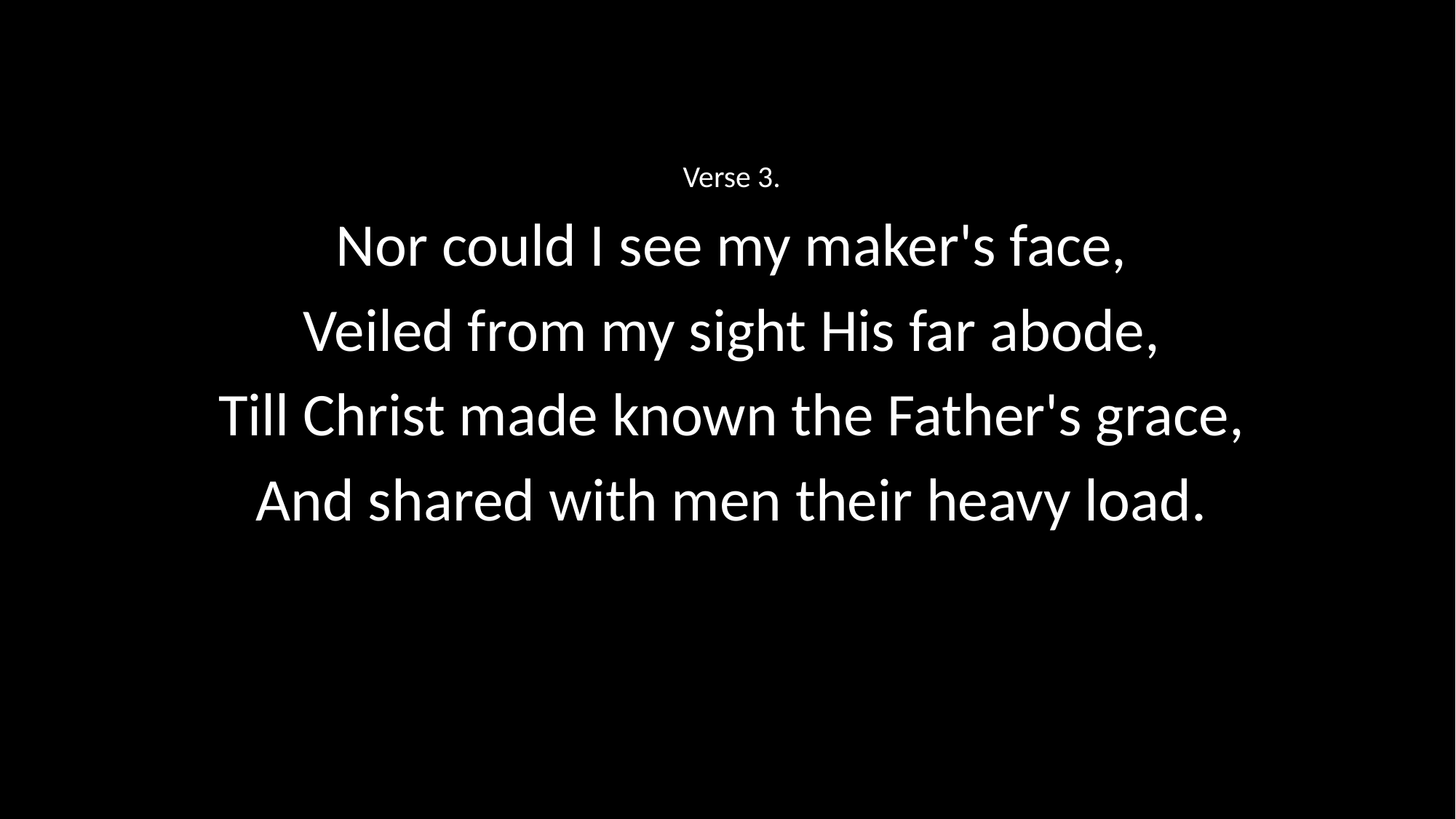

Verse 3.
Nor could I see my maker's face,
Veiled from my sight His far abode,
Till Christ made known the Father's grace,
And shared with men their heavy load.